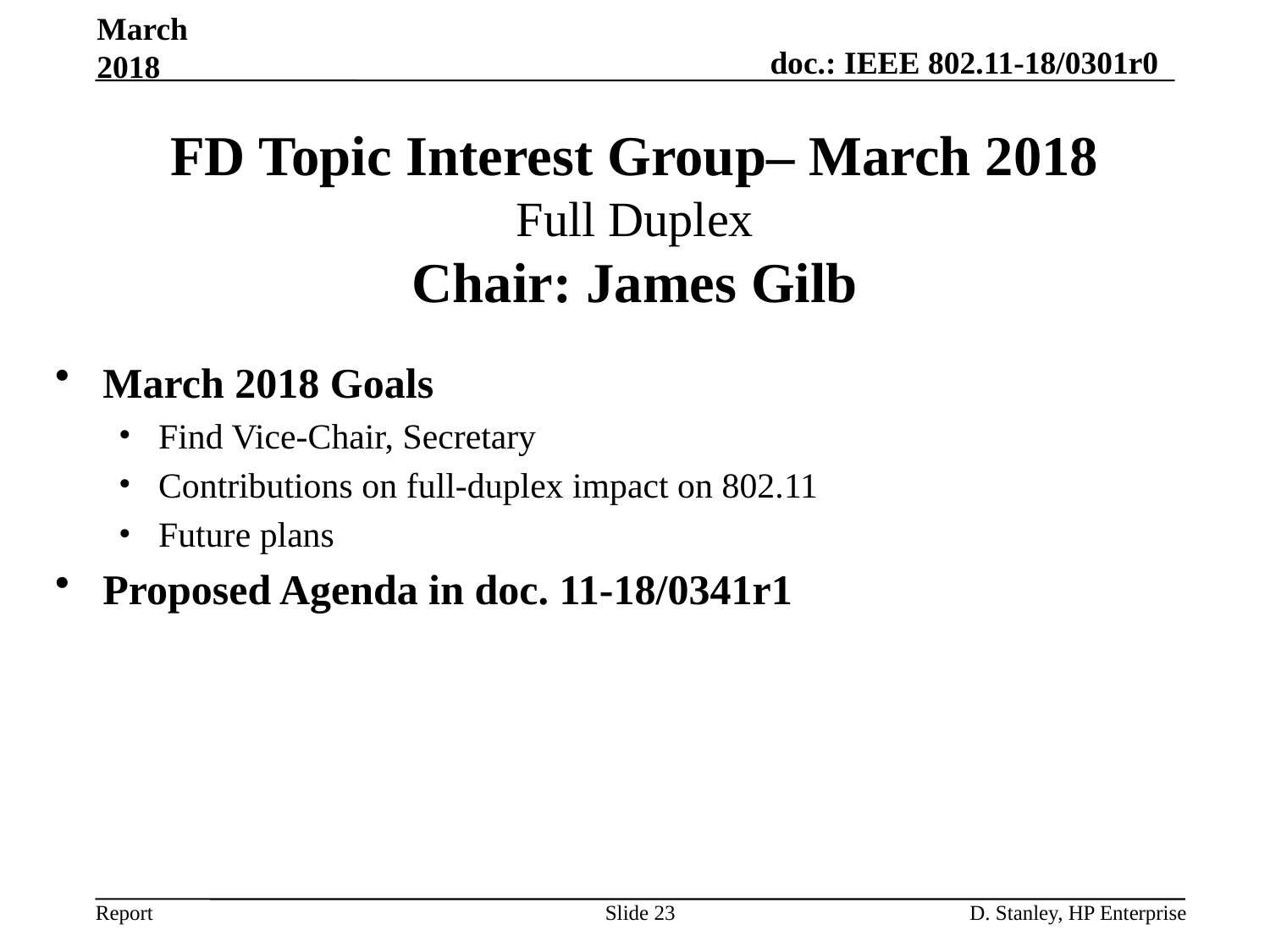

March 2018
# FD Topic Interest Group– March 2018 Full Duplex Chair: James Gilb
March 2018 Goals
Find Vice-Chair, Secretary
Contributions on full-duplex impact on 802.11
Future plans
Proposed Agenda in doc. 11-18/0341r1

Slide 23
D. Stanley, HP Enterprise